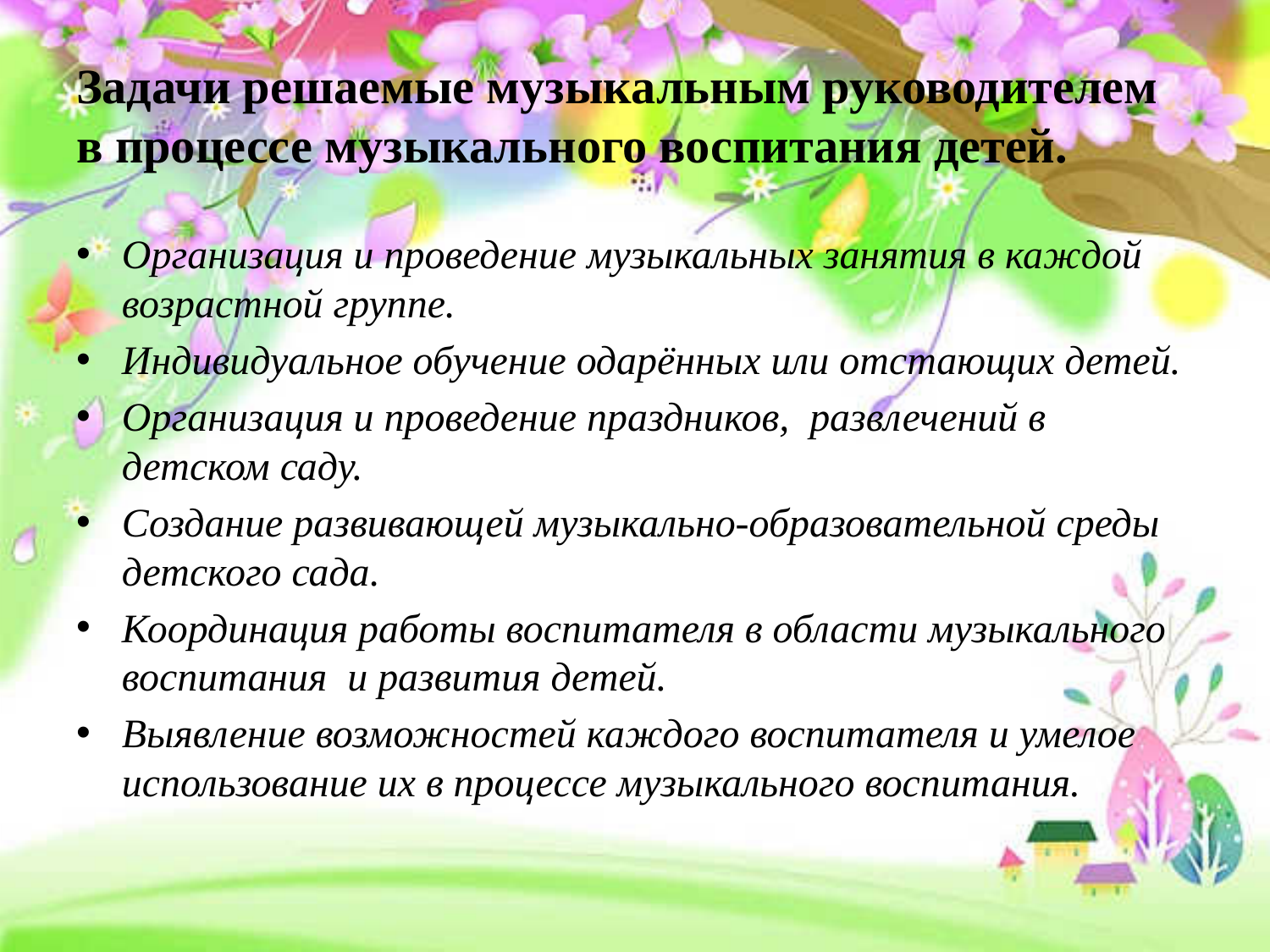

# Задачи решаемые музыкальным руководителем в процессе музыкального воспитания детей.
Организация и проведение музыкальных занятия в каждой возрастной группе.
Индивидуальное обучение одарённых или отстающих детей.
Организация и проведение праздников,  развлечений в детском саду.
Создание развивающей музыкально-образовательной среды детского сада.
Координация работы воспитателя в области музыкального воспитания  и развития детей.
Выявление возможностей каждого воспитателя и умелое использование их в процессе музыкального воспитания.